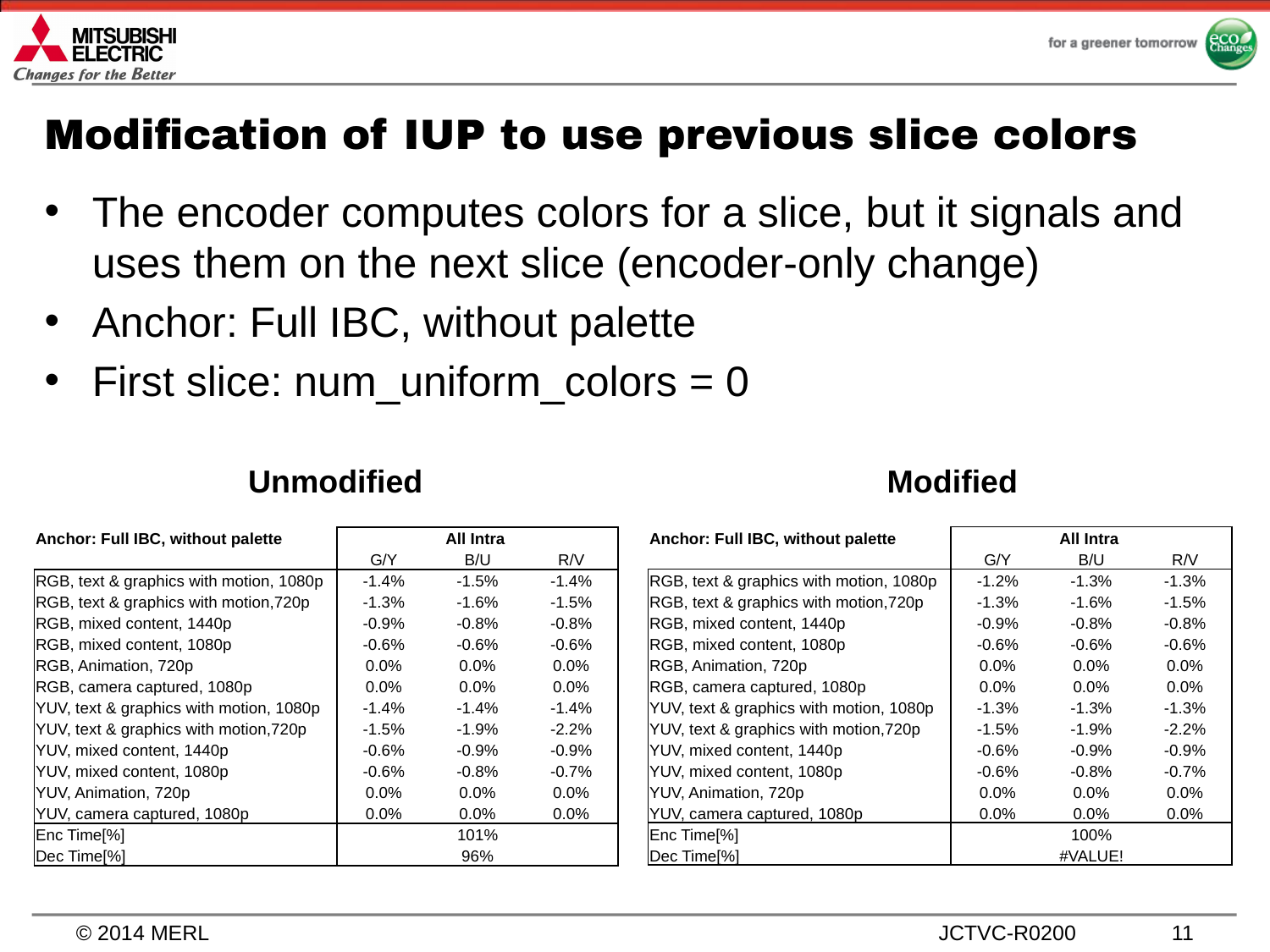

# Modification of IUP to use previous slice colors
The encoder computes colors for a slice, but it signals and uses them on the next slice (encoder-only change)
Anchor: Full IBC, without palette
First slice: num_uniform_colors = 0
Unmodified
Modified
| Anchor: Full IBC, without palette | All Intra |  |  |
| --- | --- | --- | --- |
|  | G/Y | B/U | R/V |
| RGB, text & graphics with motion, 1080p | -1.2% | -1.3% | -1.3% |
| RGB, text & graphics with motion,720p | -1.3% | -1.6% | -1.5% |
| RGB, mixed content, 1440p | -0.9% | -0.8% | -0.8% |
| RGB, mixed content, 1080p | -0.6% | -0.6% | -0.6% |
| RGB, Animation, 720p | 0.0% | 0.0% | 0.0% |
| RGB, camera captured, 1080p | 0.0% | 0.0% | 0.0% |
| YUV, text & graphics with motion, 1080p | -1.3% | -1.3% | -1.3% |
| YUV, text & graphics with motion,720p | -1.5% | -1.9% | -2.2% |
| YUV, mixed content, 1440p | -0.6% | -0.9% | -0.9% |
| YUV, mixed content, 1080p | -0.6% | -0.8% | -0.7% |
| YUV, Animation, 720p | 0.0% | 0.0% | 0.0% |
| YUV, camera captured, 1080p | 0.0% | 0.0% | 0.0% |
| Enc Time[%] | 100% |  |  |
| Dec Time[%] | #VALUE! |  |  |
| Anchor: Full IBC, without palette | All Intra |  |  |
| --- | --- | --- | --- |
|  | G/Y | B/U | R/V |
| RGB, text & graphics with motion, 1080p | -1.4% | -1.5% | -1.4% |
| RGB, text & graphics with motion,720p | -1.3% | -1.6% | -1.5% |
| RGB, mixed content, 1440p | -0.9% | -0.8% | -0.8% |
| RGB, mixed content, 1080p | -0.6% | -0.6% | -0.6% |
| RGB, Animation, 720p | 0.0% | 0.0% | 0.0% |
| RGB, camera captured, 1080p | 0.0% | 0.0% | 0.0% |
| YUV, text & graphics with motion, 1080p | -1.4% | -1.4% | -1.4% |
| YUV, text & graphics with motion,720p | -1.5% | -1.9% | -2.2% |
| YUV, mixed content, 1440p | -0.6% | -0.9% | -0.9% |
| YUV, mixed content, 1080p | -0.6% | -0.8% | -0.7% |
| YUV, Animation, 720p | 0.0% | 0.0% | 0.0% |
| YUV, camera captured, 1080p | 0.0% | 0.0% | 0.0% |
| Enc Time[%] | 101% |  |  |
| Dec Time[%] | 96% |  |  |
11